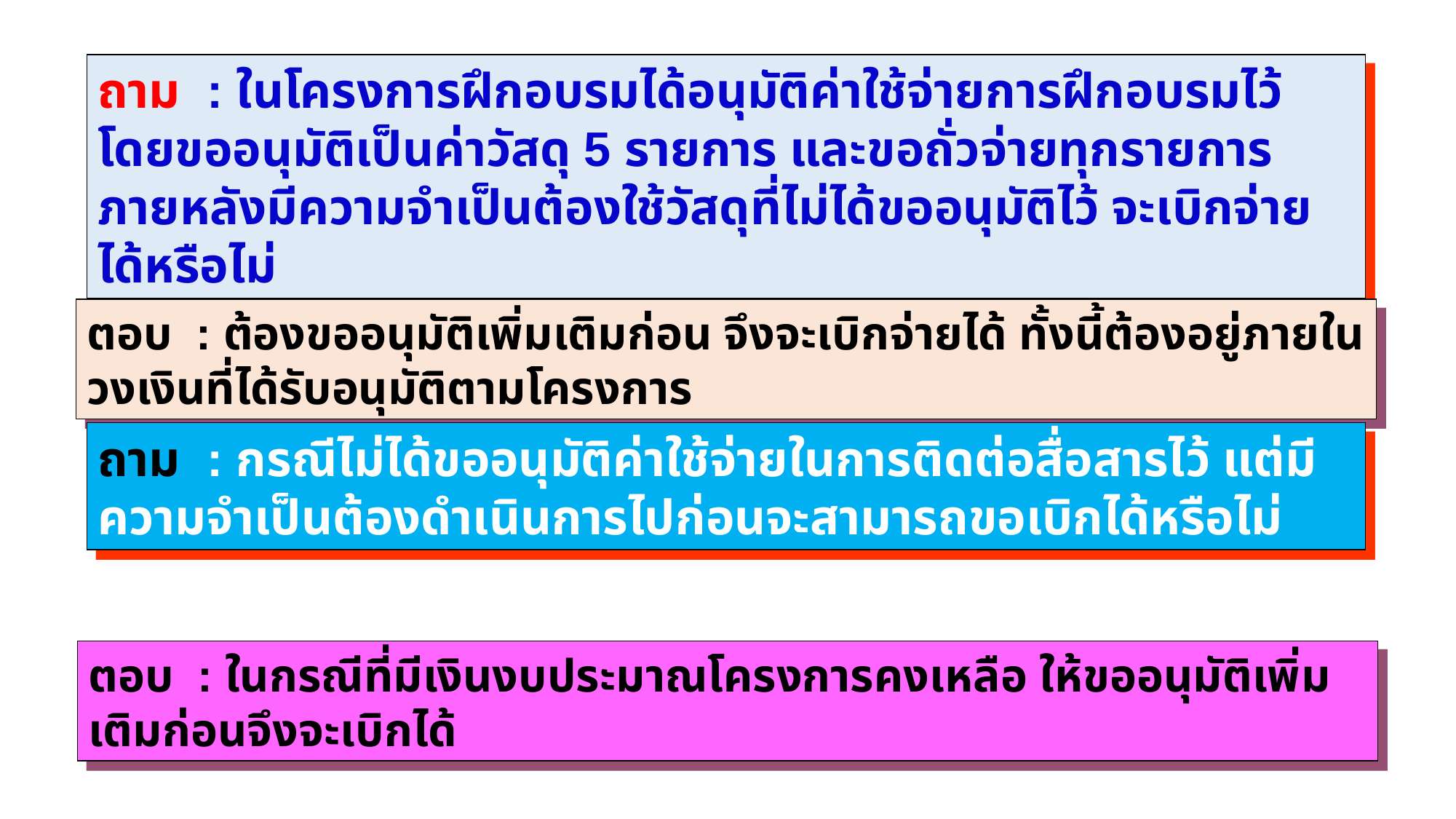

ถาม	: ในโครงการฝึกอบรมได้อนุมัติค่าใช้จ่ายการฝึกอบรมไว้ โดยขออนุมัติเป็นค่าวัสดุ 5 รายการ และขอถั่วจ่ายทุกรายการ ภายหลังมีความจำเป็นต้องใช้วัสดุที่ไม่ได้ขออนุมัติไว้ จะเบิกจ่ายได้หรือไม่
ตอบ	: ต้องขออนุมัติเพิ่มเติมก่อน จึงจะเบิกจ่ายได้ ทั้งนี้ต้องอยู่ภายในวงเงินที่ได้รับอนุมัติตามโครงการ
ถาม	: กรณีไม่ได้ขออนุมัติค่าใช้จ่ายในการติดต่อสื่อสารไว้ แต่มีความจำเป็นต้องดำเนินการไปก่อนจะสามารถขอเบิกได้หรือไม่
ตอบ	: ในกรณีที่มีเงินงบประมาณโครงการคงเหลือ ให้ขออนุมัติเพิ่มเติมก่อนจึงจะเบิกได้